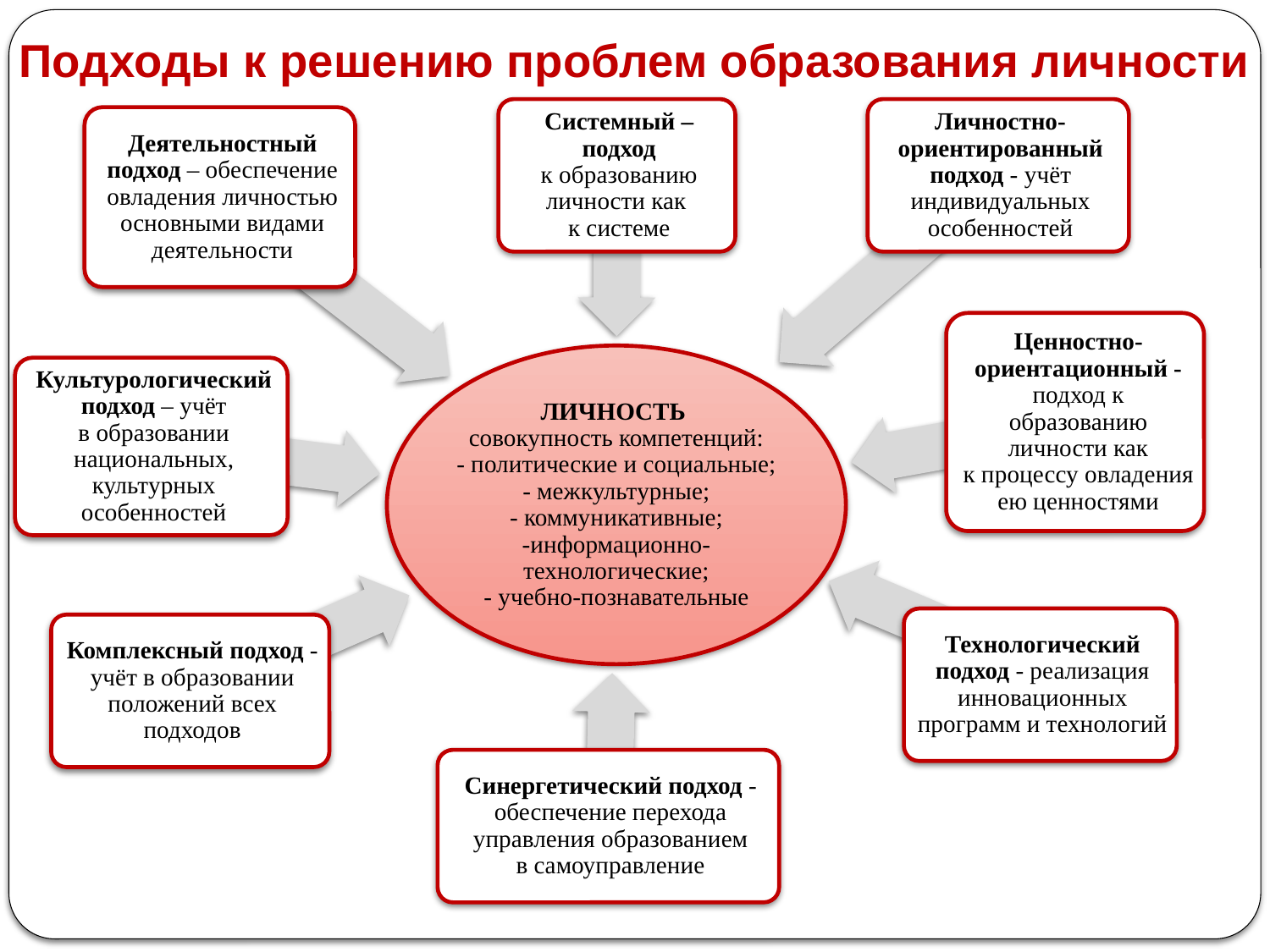

# Подходы к решению проблем образования личности
ЛИЧНОСТЬ
совокупность компетенций:
- политические и социальные;
- межкультурные;
- коммуникативные;
-информационно-технологические;
- учебно-познавательные
Комплексный подход - учёт в образовании положений всех подходов
Культурологический подход – учёт
в образовании национальных, культурных особенностей
Деятельностный подход – обеспечение овладения личностью основными видами деятельности
Системный – подход
к образованию личности как
к системе
Личностно-ориентированный подход - учёт индивидуальных особенностей
Ценностно-ориентационный - подход к образованию личности как
к процессу овладения ею ценностями
Технологический подход - реализация инновационных программ и технологий
Синергетический подход - обеспечение перехода управления образованием
в самоуправление